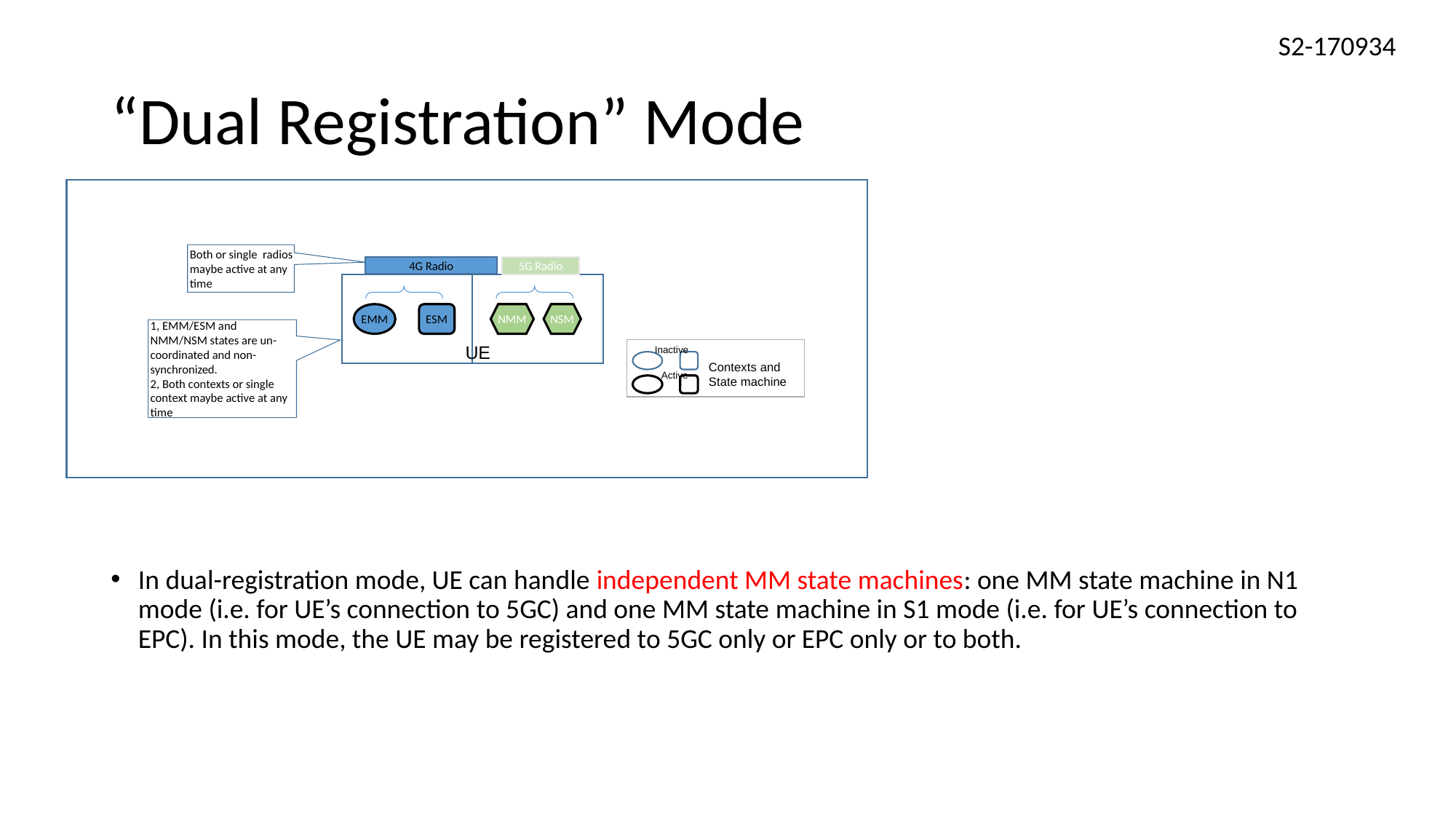

# “Dual Registration” Mode

Both or single  radios maybe active at any time

4G Radio
5G Radio

EMM
ESM
NMM
NSM
1, EMM/ESM and NMM/NSM states are un-coordinated and non-synchronized.
2, Both contexts or single context maybe active at any time
Inactive
UE

Contexts and State machine
Active

In dual-registration mode, UE can handle independent MM state machines: one MM state machine in N1 mode (i.e. for UE’s connection to 5GC) and one MM state machine in S1 mode (i.e. for UE’s connection to EPC). In this mode, the UE may be registered to 5GC only or EPC only or to both.